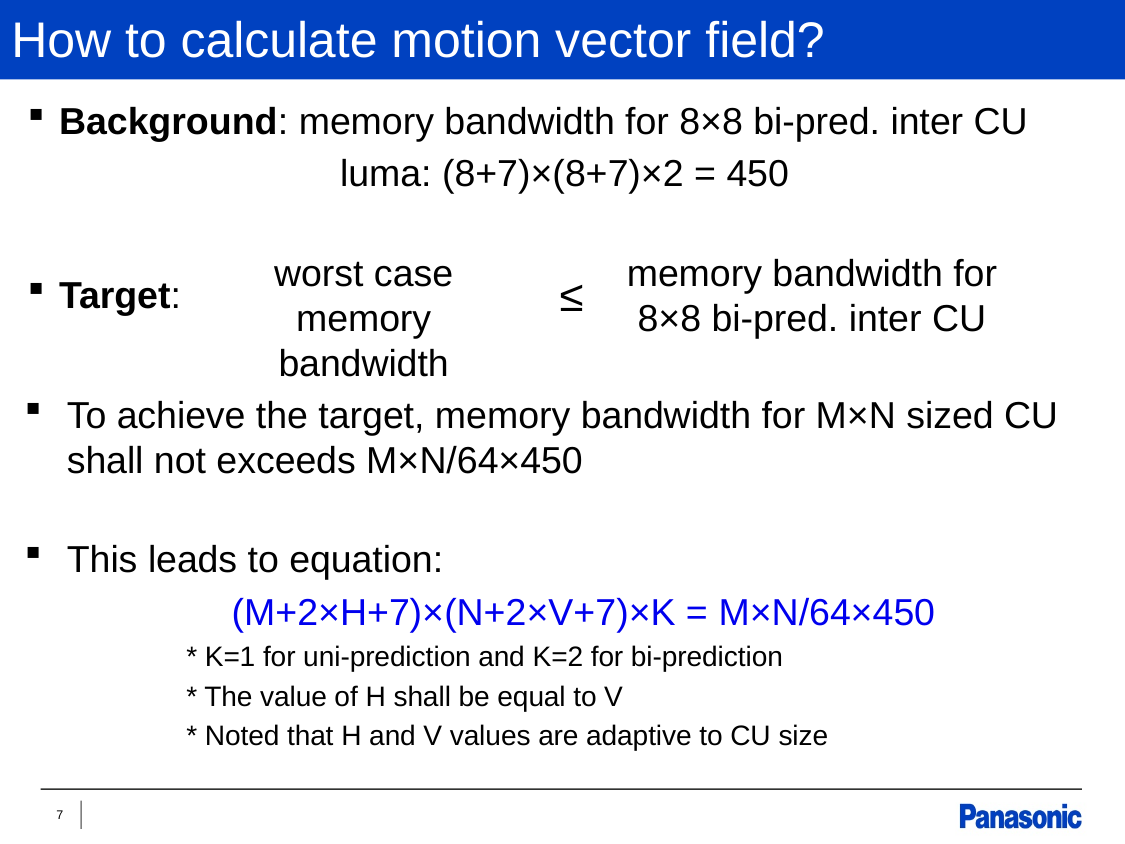

# How to calculate motion vector field?
Background: memory bandwidth for 8×8 bi-pred. inter CU
	                luma: (8+7)×(8+7)×2 = 450

Target:
worst case memory bandwidth
memory bandwidth for 8×8 bi-pred. inter CU
≤
To achieve the target, memory bandwidth for M×N sized CU shall not exceeds M×N/64×450

This leads to equation:
    (M+2×H+7)×(N+2×V+7)×K = M×N/64×450
* K=1 for uni-prediction and K=2 for bi-prediction
* The value of H shall be equal to V
* Noted that H and V values are adaptive to CU size